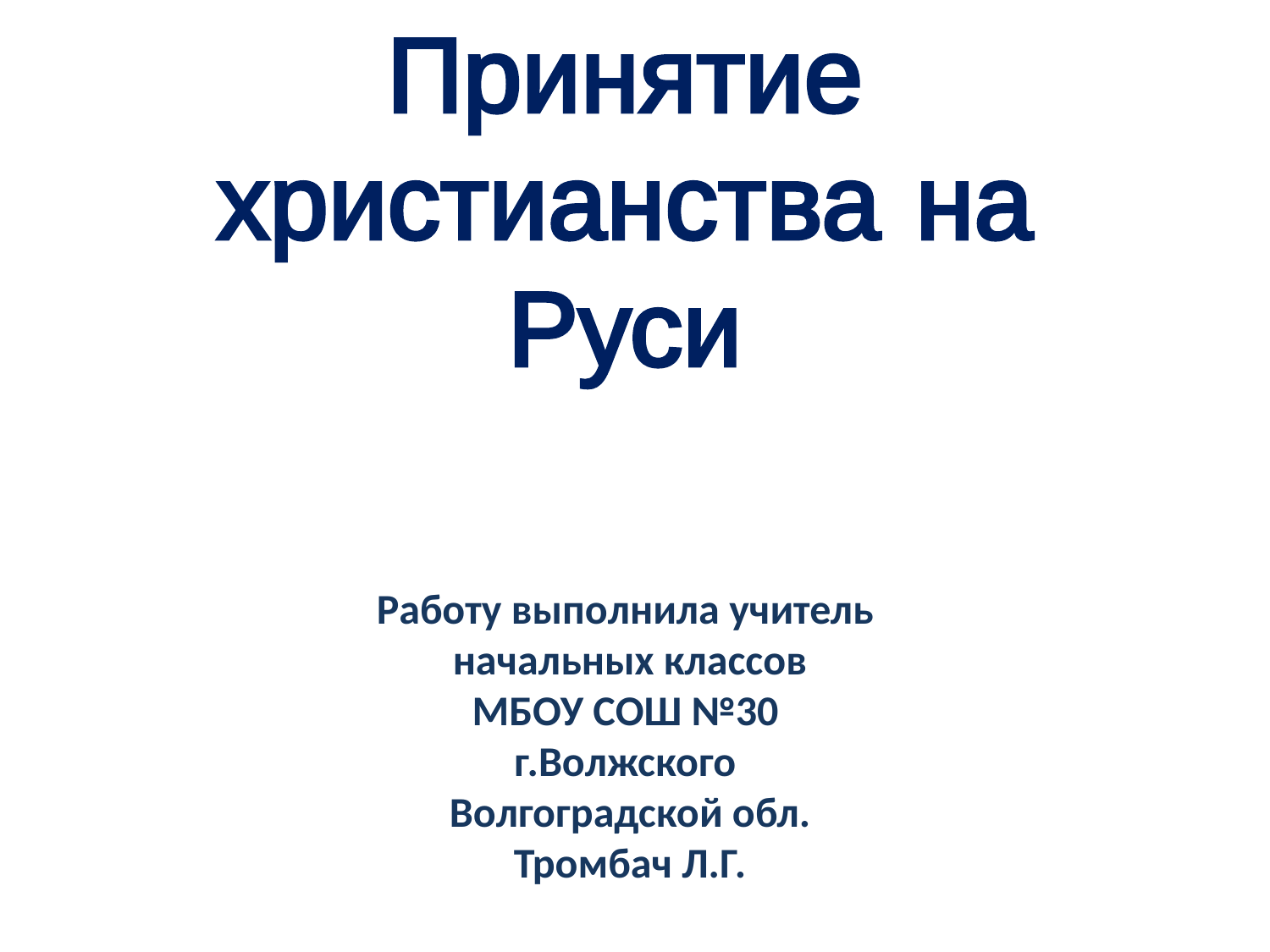

Принятие христианства на Руси
Работу выполнила учитель
начальных классов
МБОУ СОШ №30
г.Волжского
Волгоградской обл.
Тромбач Л.Г.